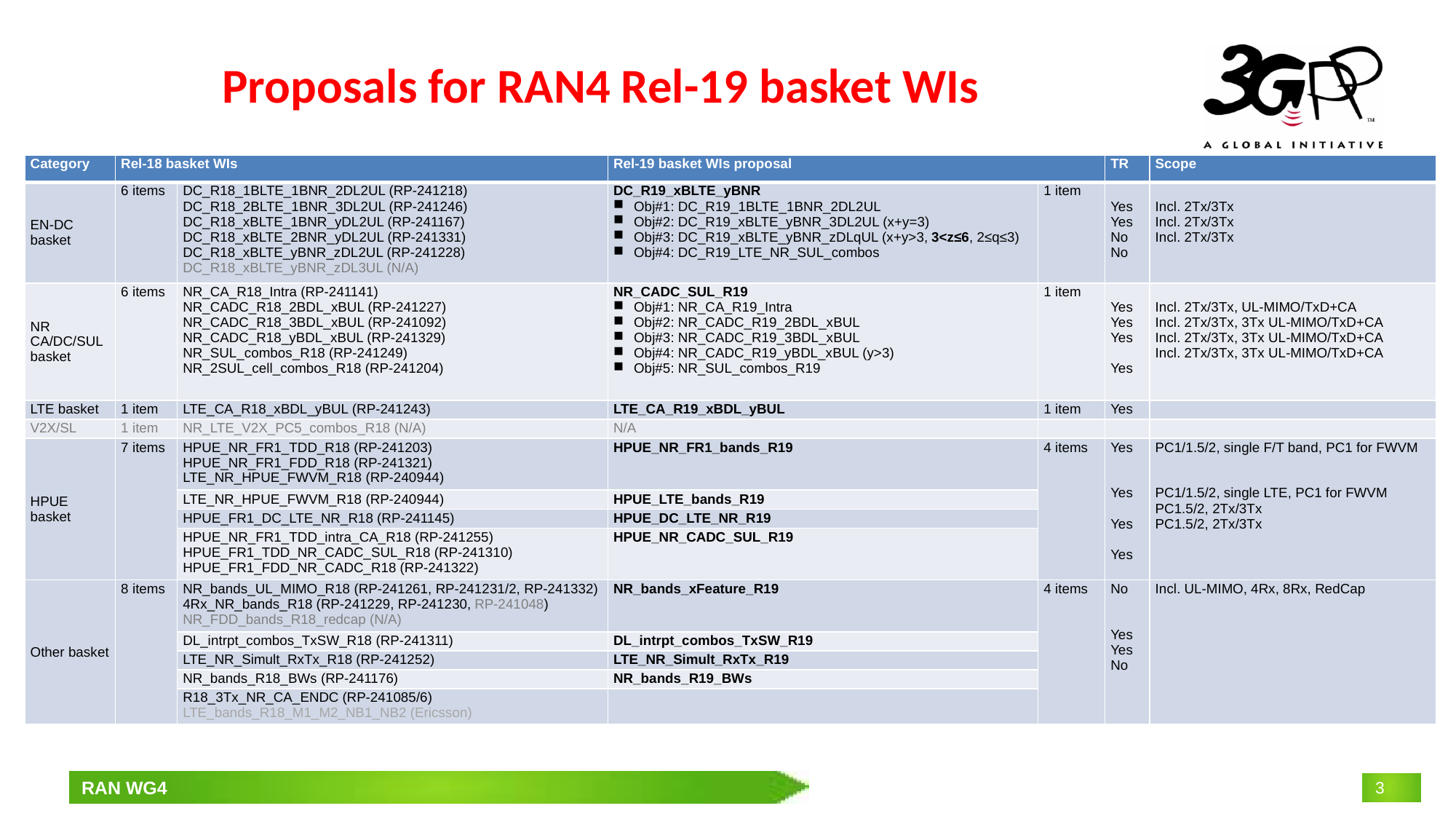

# Proposals for RAN4 Rel-19 basket WIs
| Category | Rel-18 basket WIs |  | Rel-19 basket WIs proposal |  | TR | Scope |
| --- | --- | --- | --- | --- | --- | --- |
| EN-DC basket | 6 items | DC\_R18\_1BLTE\_1BNR\_2DL2UL (RP-241218) DC\_R18\_2BLTE\_1BNR\_3DL2UL (RP-241246) DC\_R18\_xBLTE\_1BNR\_yDL2UL (RP-241167) DC\_R18\_xBLTE\_2BNR\_yDL2UL (RP-241331) DC\_R18\_xBLTE\_yBNR\_zDL2UL (RP-241228) DC\_R18\_xBLTE\_yBNR\_zDL3UL (N/A) | DC\_R19\_xBLTE\_yBNR Obj#1: DC\_R19\_1BLTE\_1BNR\_2DL2UL Obj#2: DC\_R19\_xBLTE\_yBNR\_3DL2UL (x+y=3) Obj#3: DC\_R19\_xBLTE\_yBNR\_zDLqUL (x+y>3, 3<z≤6, 2≤q≤3) Obj#4: DC\_R19\_LTE\_NR\_SUL\_combos | 1 item | Yes Yes No No | Incl. 2Tx/3Tx Incl. 2Tx/3Tx Incl. 2Tx/3Tx |
| NR CA/DC/SUL basket | 6 items | NR\_CA\_R18\_Intra (RP-241141) NR\_CADC\_R18\_2BDL\_xBUL (RP-241227) NR\_CADC\_R18\_3BDL\_xBUL (RP-241092) NR\_CADC\_R18\_yBDL\_xBUL (RP-241329) NR\_SUL\_combos\_R18 (RP-241249) NR\_2SUL\_cell\_combos\_R18 (RP-241204) | NR\_CADC\_SUL\_R19 Obj#1: NR\_CA\_R19\_Intra Obj#2: NR\_CADC\_R19\_2BDL\_xBUL Obj#3: NR\_CADC\_R19\_3BDL\_xBUL Obj#4: NR\_CADC\_R19\_yBDL\_xBUL (y>3) Obj#5: NR\_SUL\_combos\_R19 | 1 item | Yes Yes Yes Yes | Incl. 2Tx/3Tx, UL-MIMO/TxD+CA Incl. 2Tx/3Tx, 3Tx UL-MIMO/TxD+CA Incl. 2Tx/3Tx, 3Tx UL-MIMO/TxD+CA Incl. 2Tx/3Tx, 3Tx UL-MIMO/TxD+CA |
| LTE basket | 1 item | LTE\_CA\_R18\_xBDL\_yBUL (RP-241243) | LTE\_CA\_R19\_xBDL\_yBUL | 1 item | Yes |  |
| V2X/SL | 1 item | NR\_LTE\_V2X\_PC5\_combos\_R18 (N/A) | N/A |  |  |  |
| HPUE basket | 7 items | HPUE\_NR\_FR1\_TDD\_R18 (RP-241203) HPUE\_NR\_FR1\_FDD\_R18 (RP-241321) LTE\_NR\_HPUE\_FWVM\_R18 (RP-240944) | HPUE\_NR\_FR1\_bands\_R19 | 4 items | Yes Yes Yes Yes | PC1/1.5/2, single F/T band, PC1 for FWVM PC1/1.5/2, single LTE, PC1 for FWVM PC1.5/2, 2Tx/3Tx PC1.5/2, 2Tx/3Tx |
|  |  | LTE\_NR\_HPUE\_FWVM\_R18 (RP-240944) | HPUE\_LTE\_bands\_R19 |  |  |  |
|  |  | HPUE\_FR1\_DC\_LTE\_NR\_R18 (RP-241145) | HPUE\_DC\_LTE\_NR\_R19 |  |  |  |
|  |  | HPUE\_NR\_FR1\_TDD\_intra\_CA\_R18 (RP-241255) HPUE\_FR1\_TDD\_NR\_CADC\_SUL\_R18 (RP-241310) HPUE\_FR1\_FDD\_NR\_CADC\_R18 (RP-241322) | HPUE\_NR\_CADC\_SUL\_R19 |  |  |  |
| Other basket | 8 items | NR\_bands\_UL\_MIMO\_R18 (RP-241261, RP-241231/2, RP-241332) 4Rx\_NR\_bands\_R18 (RP-241229, RP-241230, RP-241048) NR\_FDD\_bands\_R18\_redcap (N/A) | NR\_bands\_xFeature\_R19 | 4 items | No Yes Yes No | Incl. UL-MIMO, 4Rx, 8Rx, RedCap |
|  |  | DL\_intrpt\_combos\_TxSW\_R18 (RP-241311) | DL\_intrpt\_combos\_TxSW\_R19 |  |  |  |
|  |  | LTE\_NR\_Simult\_RxTx\_R18 (RP-241252) | LTE\_NR\_Simult\_RxTx\_R19 |  |  |  |
|  |  | NR\_bands\_R18\_BWs (RP-241176) | NR\_bands\_R19\_BWs |  |  |  |
|  |  | R18\_3Tx\_NR\_CA\_ENDC (RP-241085/6) LTE\_bands\_R18\_M1\_M2\_NB1\_NB2 (Ericsson) |  |  |  |  |
RAN4 led spectrum WI/SI（50）